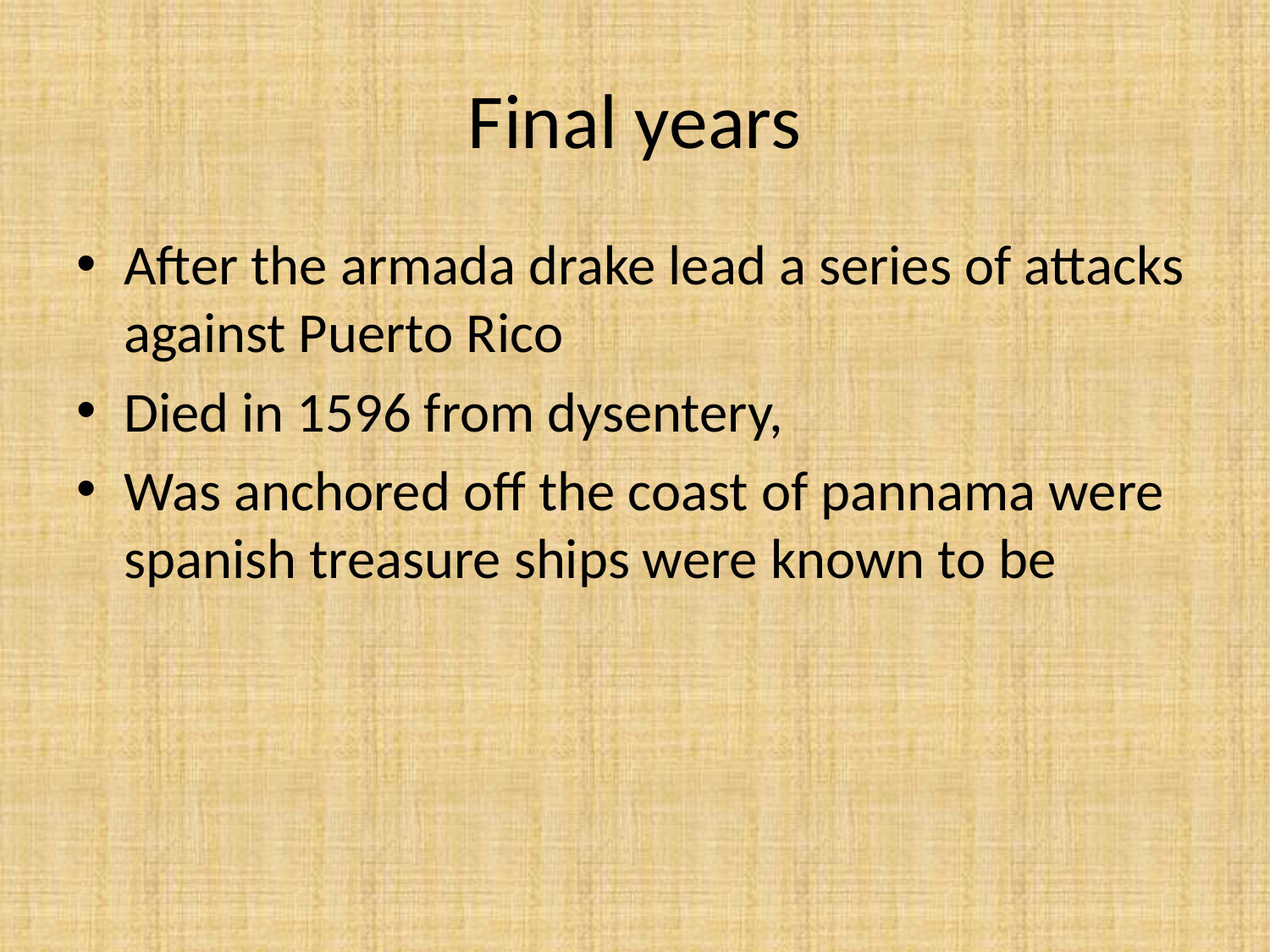

# Final years
After the armada drake lead a series of attacks against Puerto Rico
Died in 1596 from dysentery,
Was anchored off the coast of pannama were spanish treasure ships were known to be